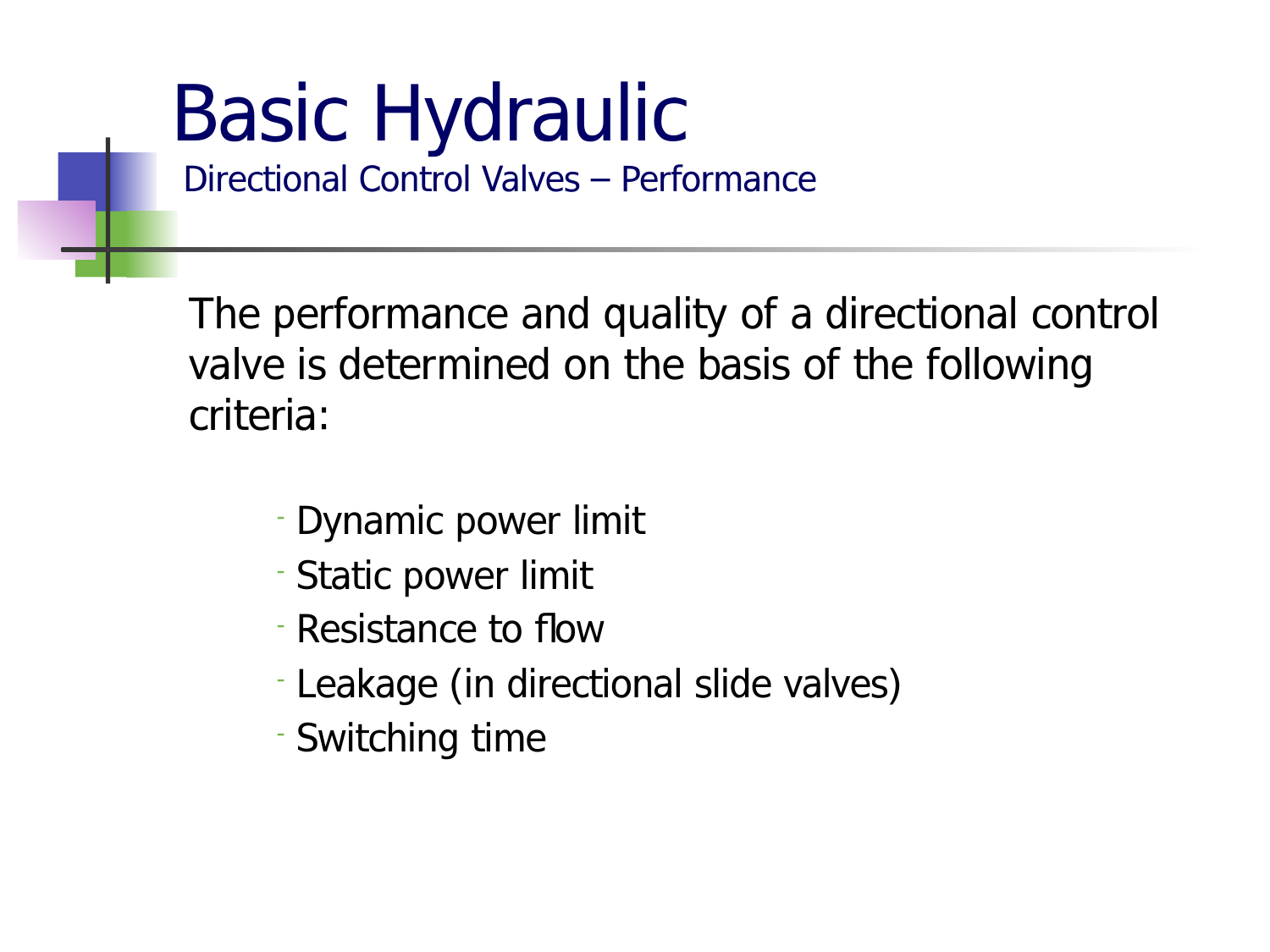

# Basic Hydraulic Directional Control Valves – Performance
The performance and quality of a directional control valve is determined on the basis of the following criteria:

 Dynamic power limit
 Static power limit
 Resistance to flow
 Leakage (in directional slide valves)
 Switching time